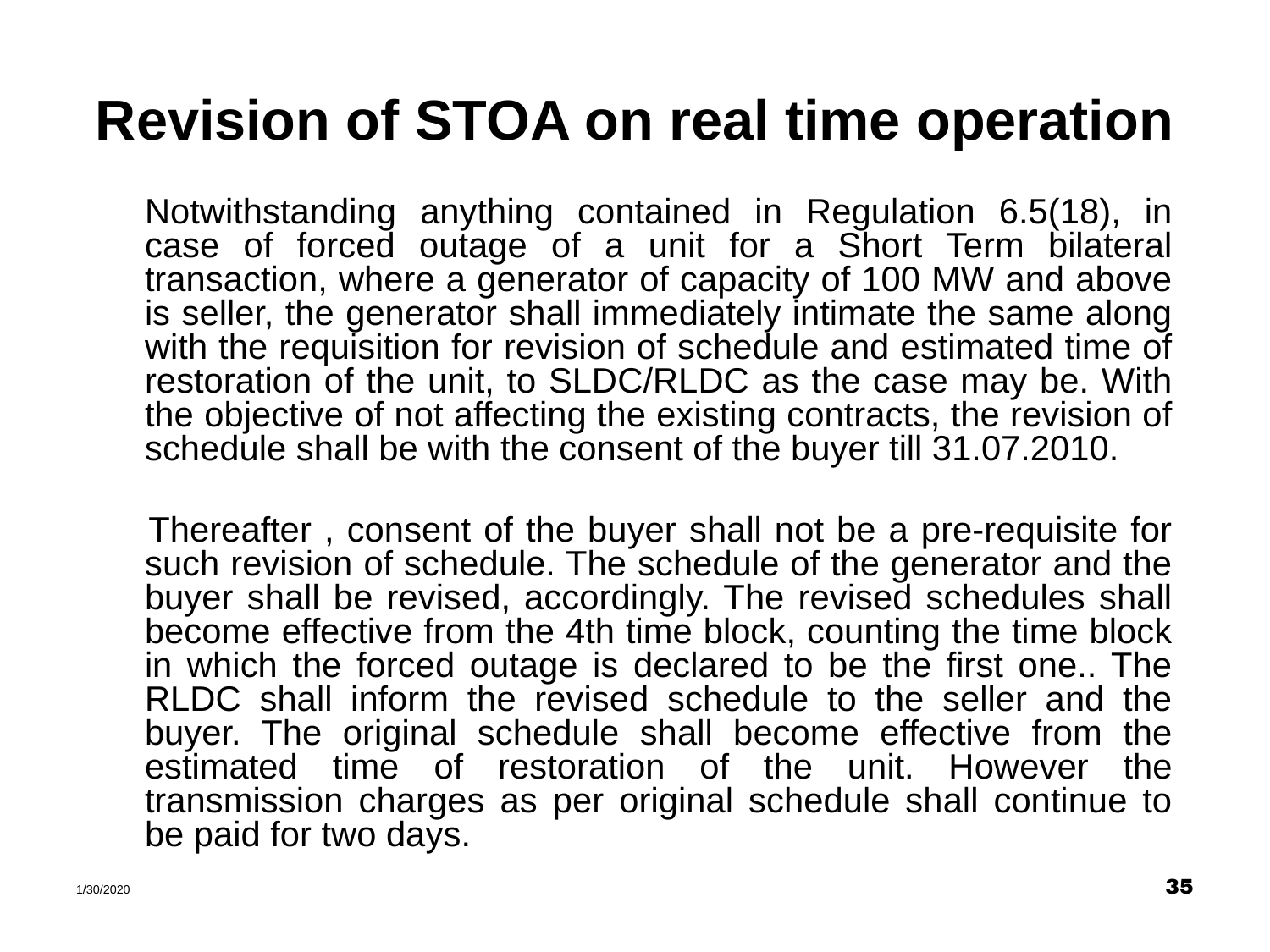

# Revision of STOA on real time operation
	Notwithstanding anything contained in Regulation 6.5(18), in case of forced outage of a unit for a Short Term bilateral transaction, where a generator of capacity of 100 MW and above is seller, the generator shall immediately intimate the same along with the requisition for revision of schedule and estimated time of restoration of the unit, to SLDC/RLDC as the case may be. With the objective of not affecting the existing contracts, the revision of schedule shall be with the consent of the buyer till 31.07.2010.

    Thereafter , consent of the buyer shall not be a pre-requisite for such revision of schedule. The schedule of the generator and the buyer shall be revised, accordingly. The revised schedules shall become effective from the 4th time block, counting the time block in which the forced outage is declared to be the first one.. The RLDC shall inform the revised schedule to the seller and the buyer. The original schedule shall become effective from the estimated time of restoration of the unit. However the transmission charges as per original schedule shall continue to be paid for two days.
1/30/2020
35